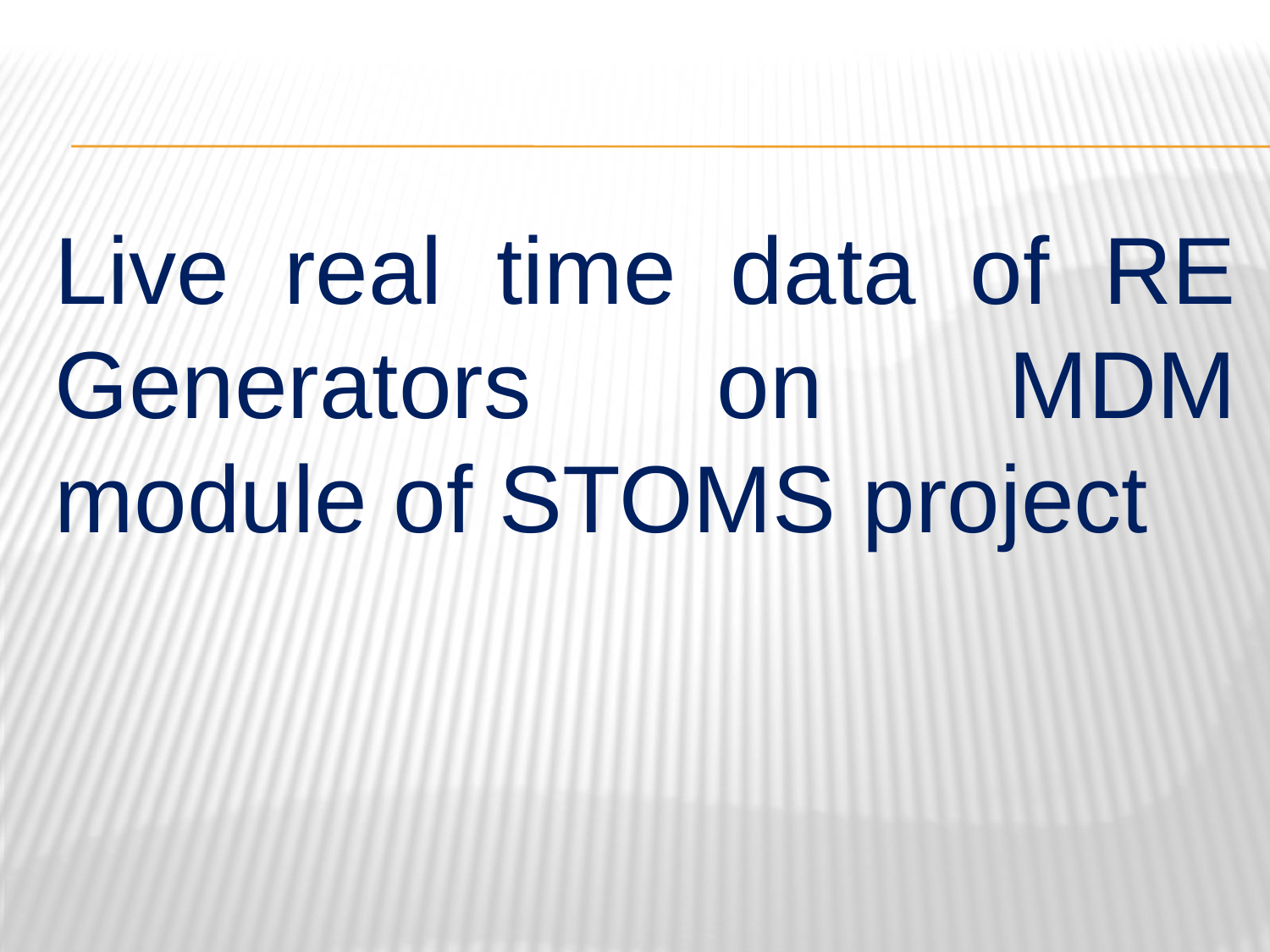

#
Live real time data of RE Generators on MDM module of STOMS project